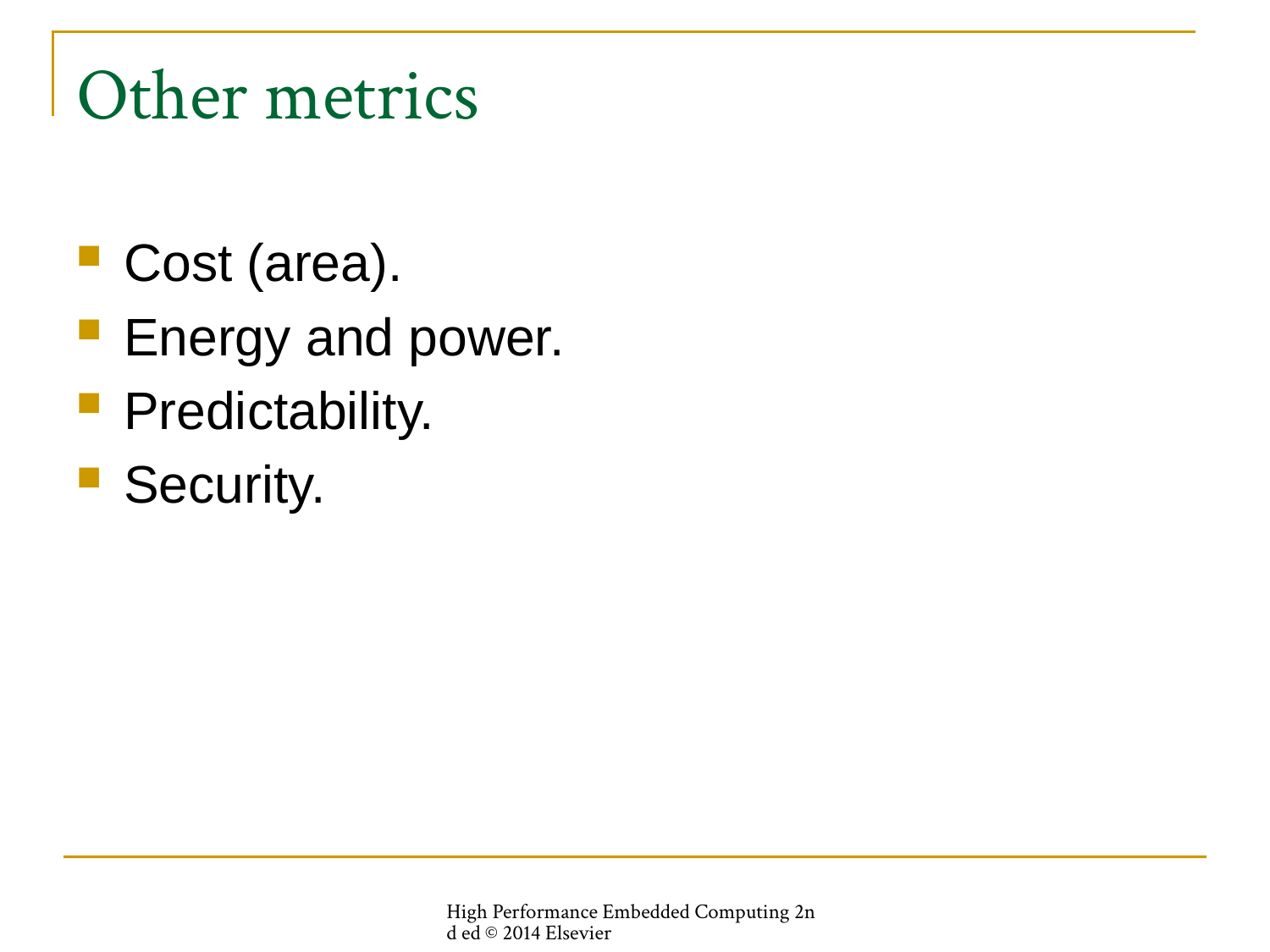

# Other metrics
Cost (area).
Energy and power.
Predictability.
Security.
High Performance Embedded Computing 2nd ed © 2014 Elsevier